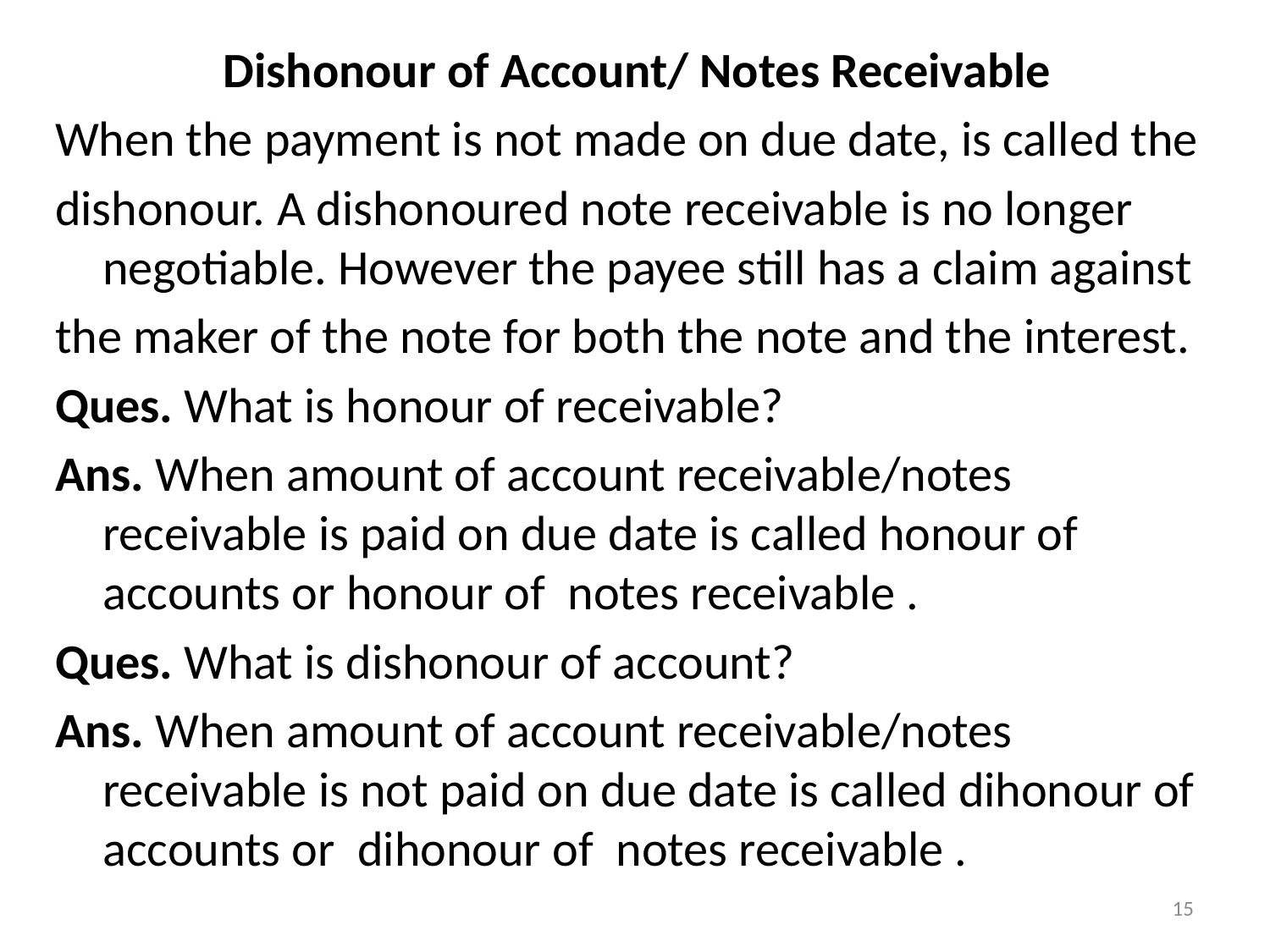

Dishonour of Account/ Notes Receivable
When the payment is not made on due date, is called the
dishonour. A dishonoured note receivable is no longer negotiable. However the payee still has a claim against
the maker of the note for both the note and the interest.
Ques. What is honour of receivable?
Ans. When amount of account receivable/notes receivable is paid on due date is called honour of accounts or honour of  notes receivable .
Ques. What is dishonour of account?
Ans. When amount of account receivable/notes receivable is not paid on due date is called dihonour of accounts or  dihonour of  notes receivable .

15